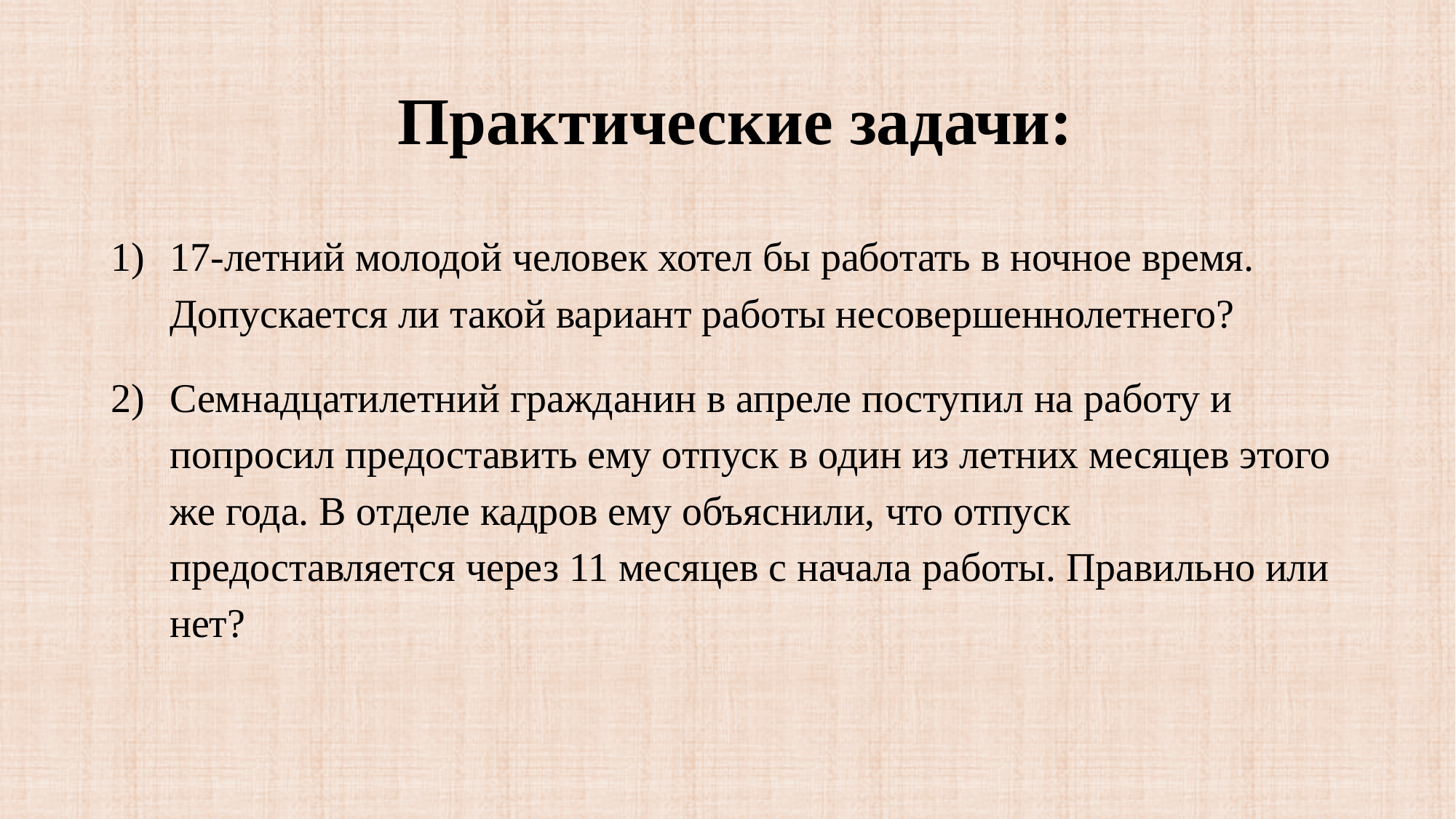

# Практические задачи:
17-летний молодой человек хотел бы работать в ночное время. Допускается ли такой вариант работы несовершеннолетнего?
Семнадцатилетний гражданин в апреле поступил на работу и попросил предоставить ему отпуск в один из летних месяцев этого же года. В отделе кадров ему объяснили, что отпуск предоставляется через 11 месяцев с начала работы. Правильно или нет?